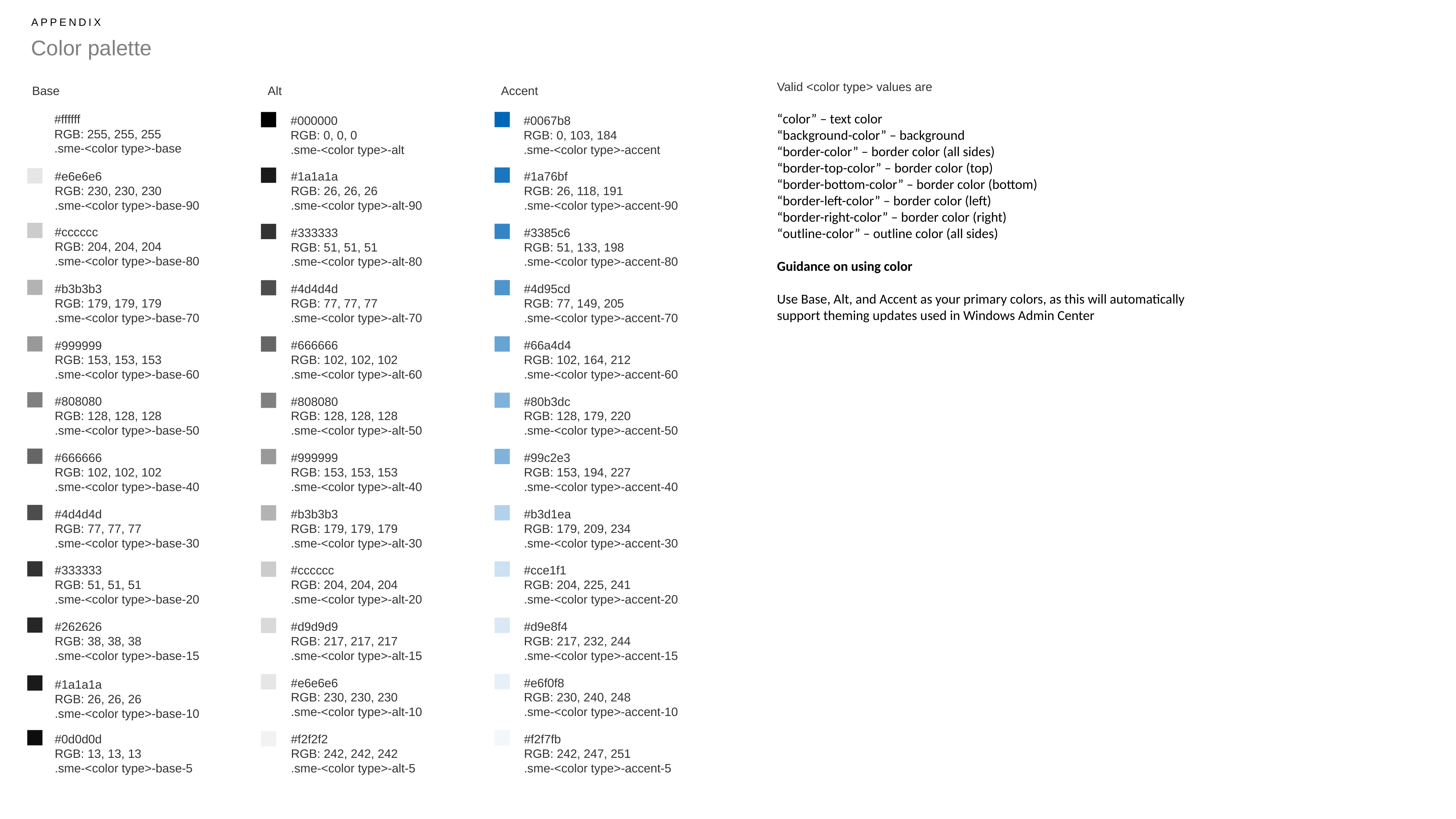

APPENDIX
Color palette

Valid <color type> values are

“color” – text color
“background-color” – background
“border-color” – border color (all sides)
“border-top-color” – border color (top)
“border-bottom-color” – border color (bottom)
“border-left-color” – border color (left)
“border-right-color” – border color (right)
“outline-color” – outline color (all sides)

Guidance on using color
Use Base, Alt, and Accent as your primary colors, as this will automatically support theming updates used in Windows Admin Center
Base
Alt
Accent
#ffffff
RGB: 255, 255, 255
.sme-<color type>-base
#000000
RGB: 0, 0, 0
.sme-<color type>-alt
#0067b8
RGB: 0, 103, 184
.sme-<color type>-accent

#e6e6e6
RGB: 230, 230, 230
.sme-<color type>-base-90
#1a1a1a
RGB: 26, 26, 26
.sme-<color type>-alt-90
#1a76bf
RGB: 26, 118, 191
.sme-<color type>-accent-90

#cccccc
RGB: 204, 204, 204
.sme-<color type>-base-80
#333333
RGB: 51, 51, 51
.sme-<color type>-alt-80
#3385c6
RGB: 51, 133, 198
.sme-<color type>-accent-80

#b3b3b3
RGB: 179, 179, 179
.sme-<color type>-base-70
#4d4d4d
RGB: 77, 77, 77
.sme-<color type>-alt-70
#4d95cd
RGB: 77, 149, 205
.sme-<color type>-accent-70

#666666
RGB: 102, 102, 102
.sme-<color type>-alt-60
#66a4d4
RGB: 102, 164, 212
.sme-<color type>-accent-60
#999999
RGB: 153, 153, 153
.sme-<color type>-base-60

#808080
RGB: 128, 128, 128
.sme-<color type>-base-50
#808080
RGB: 128, 128, 128
.sme-<color type>-alt-50
#80b3dc
RGB: 128, 179, 220
.sme-<color type>-accent-50

#666666
RGB: 102, 102, 102
.sme-<color type>-base-40
#999999
RGB: 153, 153, 153
.sme-<color type>-alt-40
#99c2e3
RGB: 153, 194, 227
.sme-<color type>-accent-40

#4d4d4d
RGB: 77, 77, 77
.sme-<color type>-base-30
#b3b3b3
RGB: 179, 179, 179
.sme-<color type>-alt-30
#b3d1ea
RGB: 179, 209, 234
.sme-<color type>-accent-30

#cccccc
RGB: 204, 204, 204
.sme-<color type>-alt-20
#cce1f1
RGB: 204, 225, 241
.sme-<color type>-accent-20
#333333
RGB: 51, 51, 51
.sme-<color type>-base-20

#262626
RGB: 38, 38, 38
.sme-<color type>-base-15
#d9d9d9
RGB: 217, 217, 217
.sme-<color type>-alt-15
#d9e8f4
RGB: 217, 232, 244
.sme-<color type>-accent-15

#e6e6e6
RGB: 230, 230, 230
.sme-<color type>-alt-10
#e6f0f8
RGB: 230, 240, 248
.sme-<color type>-accent-10

#1a1a1a
RGB: 26, 26, 26
.sme-<color type>-base-10

#0d0d0d
RGB: 13, 13, 13
.sme-<color type>-base-5
#f2f2f2
RGB: 242, 242, 242
.sme-<color type>-alt-5
#f2f7fb
RGB: 242, 247, 251
.sme-<color type>-accent-5